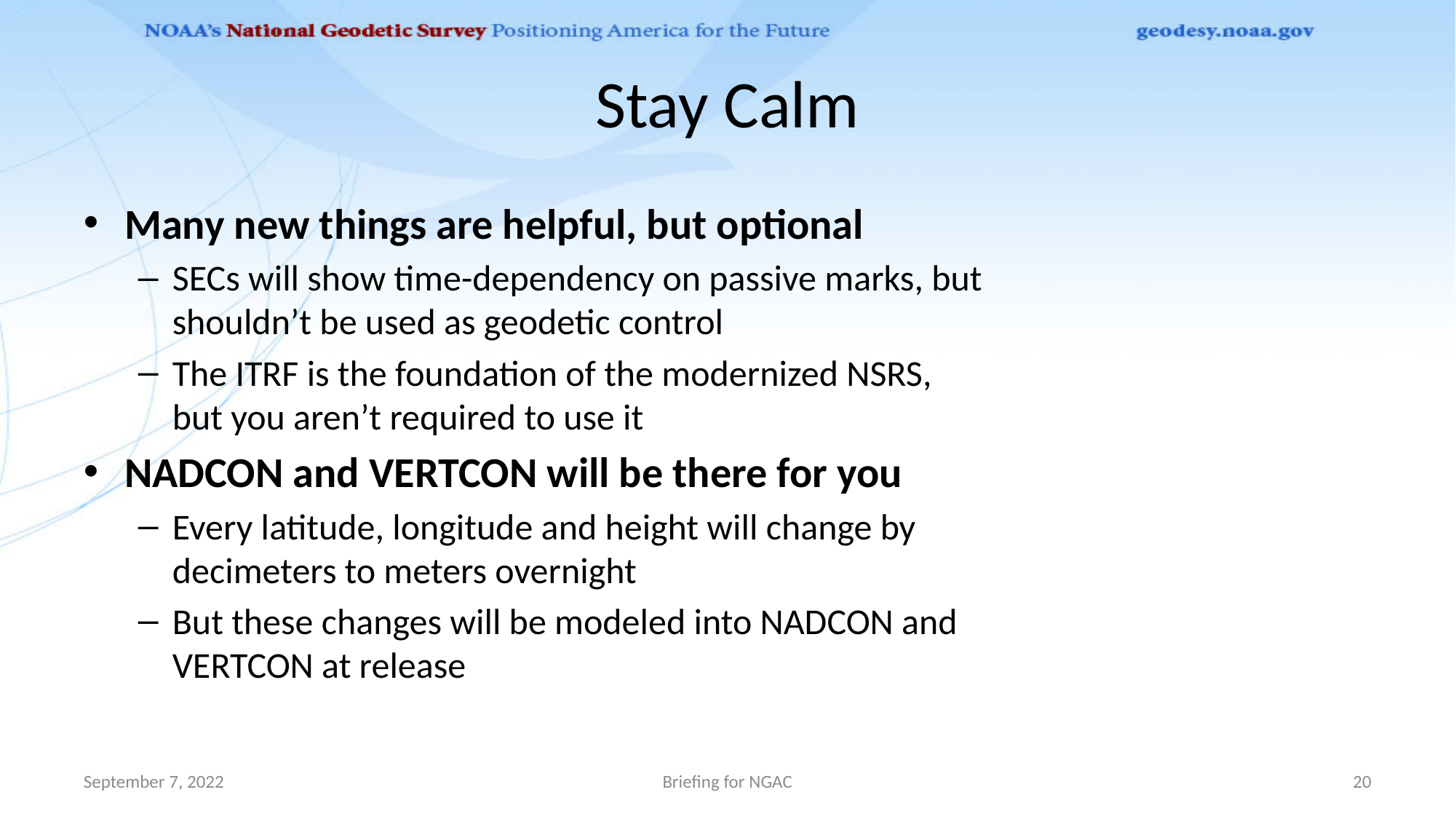

# Stay Calm
Many new things are helpful, but optional
SECs will show time-dependency on passive marks, but shouldn’t be used as geodetic control
The ITRF is the foundation of the modernized NSRS, but you aren’t required to use it
NADCON and VERTCON will be there for you
Every latitude, longitude and height will change by decimeters to meters overnight
But these changes will be modeled into NADCON and VERTCON at release
September 7, 2022
Briefing for NGAC
20